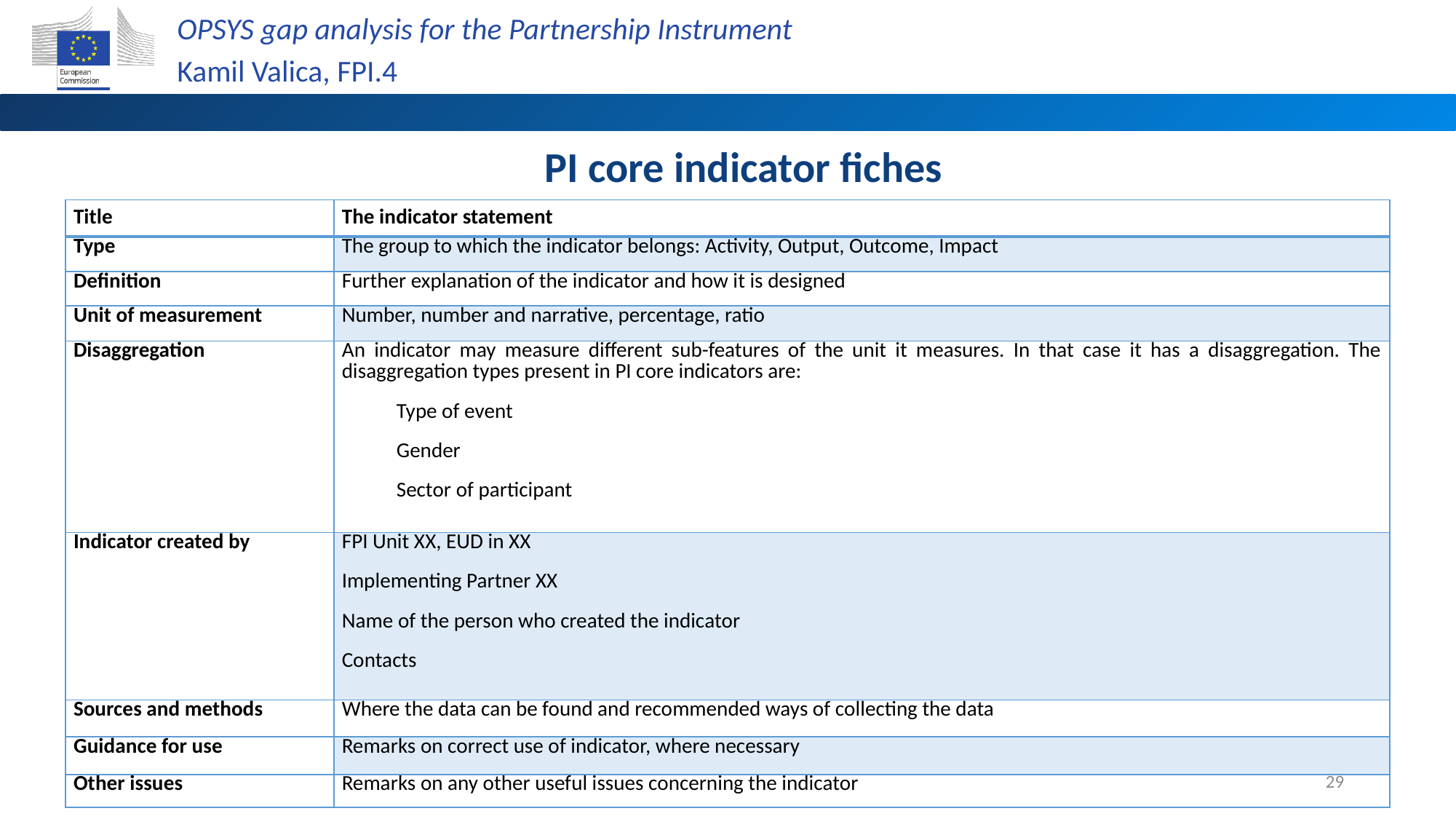

OPSYS gap analysis for the Partnership Instrument
Kamil Valica, FPI.4
PI core indicator fiches
| Title | The indicator statement |
| --- | --- |
| Type | The group to which the indicator belongs: Activity, Output, Outcome, Impact |
| Definition | Further explanation of the indicator and how it is designed |
| Unit of measurement | Number, number and narrative, percentage, ratio |
| Disaggregation | An indicator may measure different sub-features of the unit it measures. In that case it has a disaggregation. The disaggregation types present in PI core indicators are: Type of event Gender Sector of participant |
| Indicator created by | FPI Unit XX, EUD in XX Implementing Partner XX Name of the person who created the indicator Contacts |
| Sources and methods | Where the data can be found and recommended ways of collecting the data |
| Guidance for use | Remarks on correct use of indicator, where necessary |
| Other issues | Remarks on any other useful issues concerning the indicator |
29